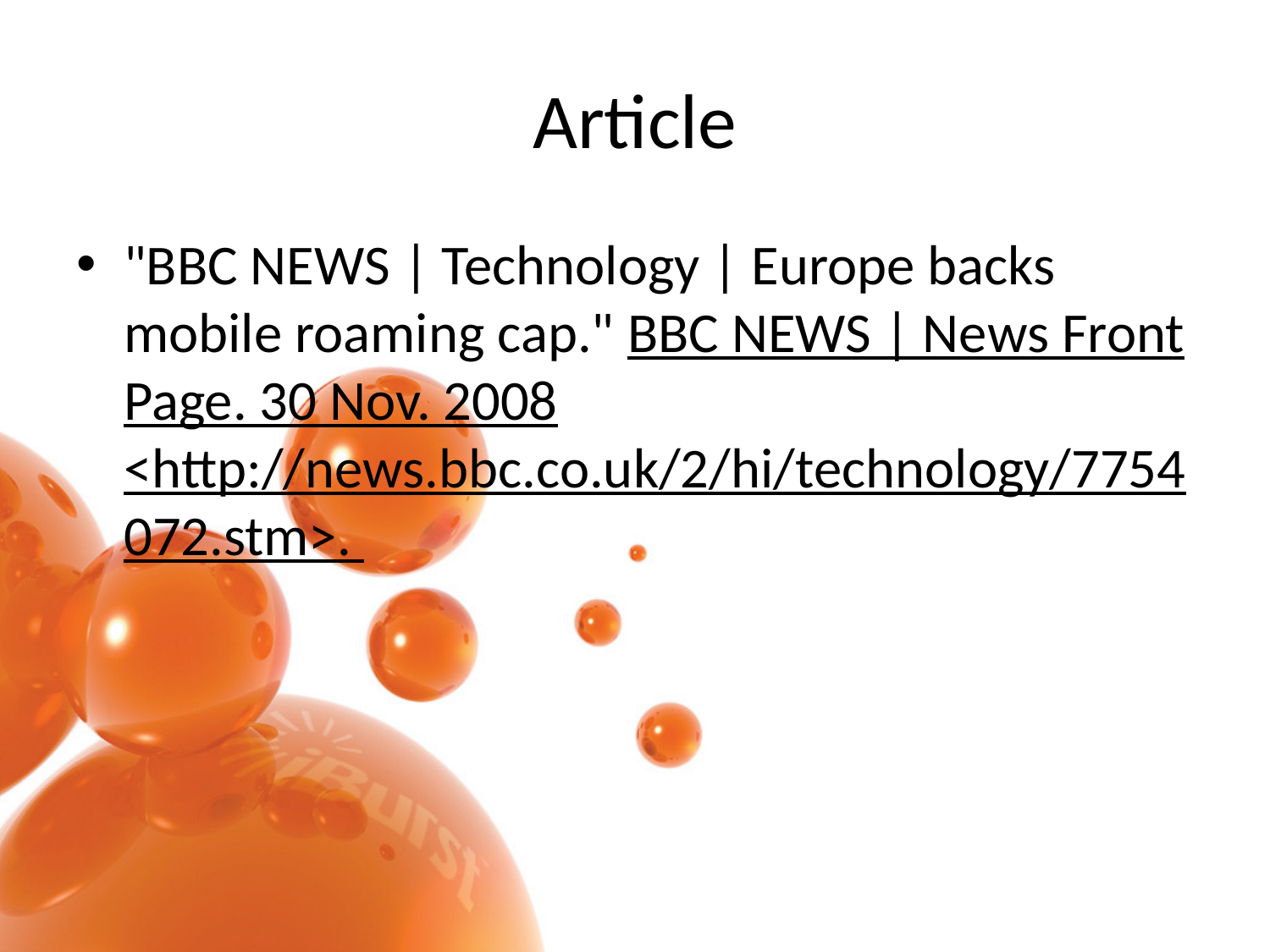

# Article
"BBC NEWS | Technology | Europe backs mobile roaming cap." BBC NEWS | News Front Page. 30 Nov. 2008 <http://news.bbc.co.uk/2/hi/technology/7754072.stm>.